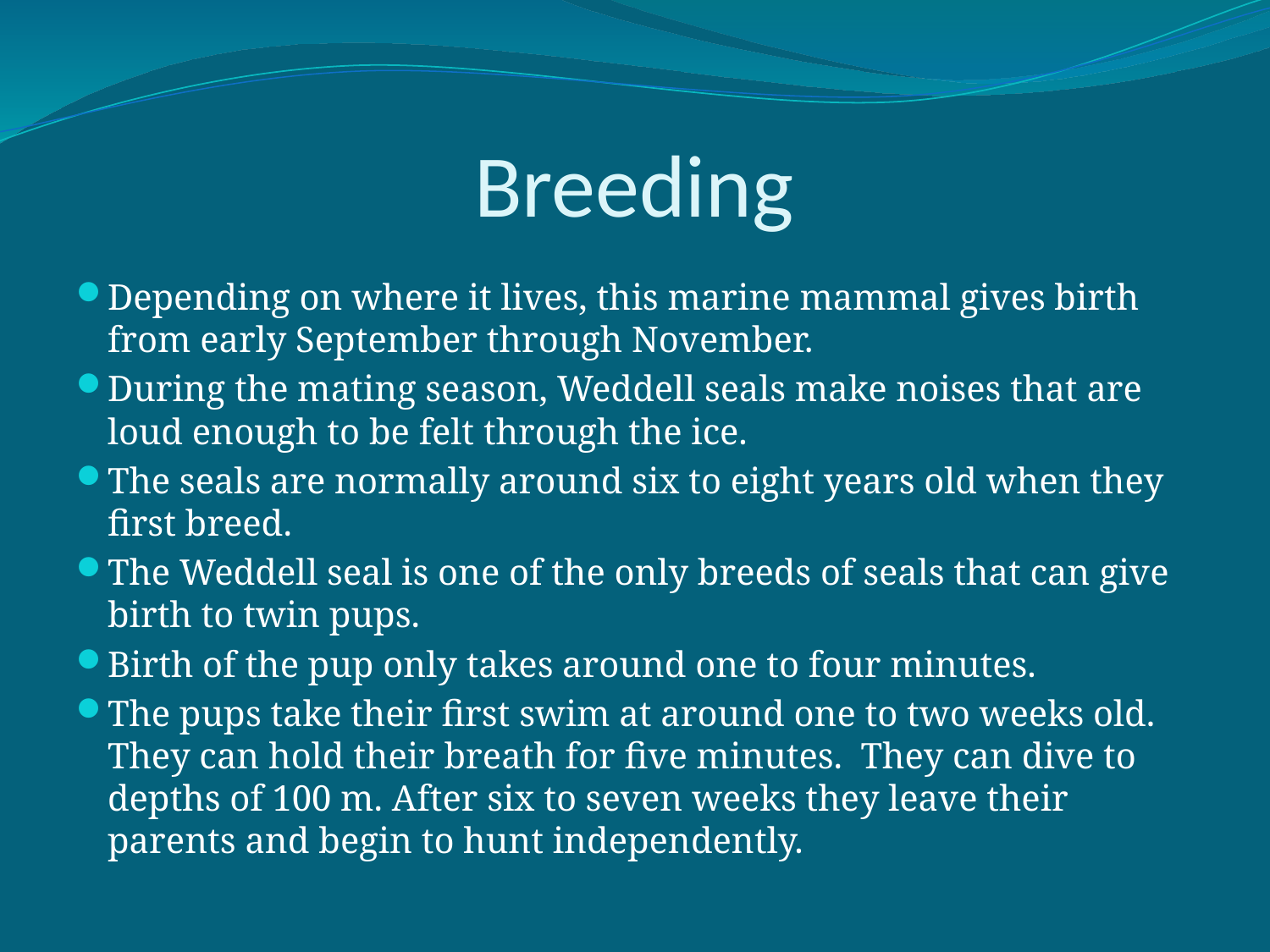

# Breeding
Depending on where it lives, this marine mammal gives birth from early September through November.
During the mating season, Weddell seals make noises that are loud enough to be felt through the ice.
The seals are normally around six to eight years old when they first breed.
The Weddell seal is one of the only breeds of seals that can give birth to twin pups.
Birth of the pup only takes around one to four minutes.
The pups take their first swim at around one to two weeks old.  They can hold their breath for five minutes.  They can dive to depths of 100 m. After six to seven weeks they leave their parents and begin to hunt independently.